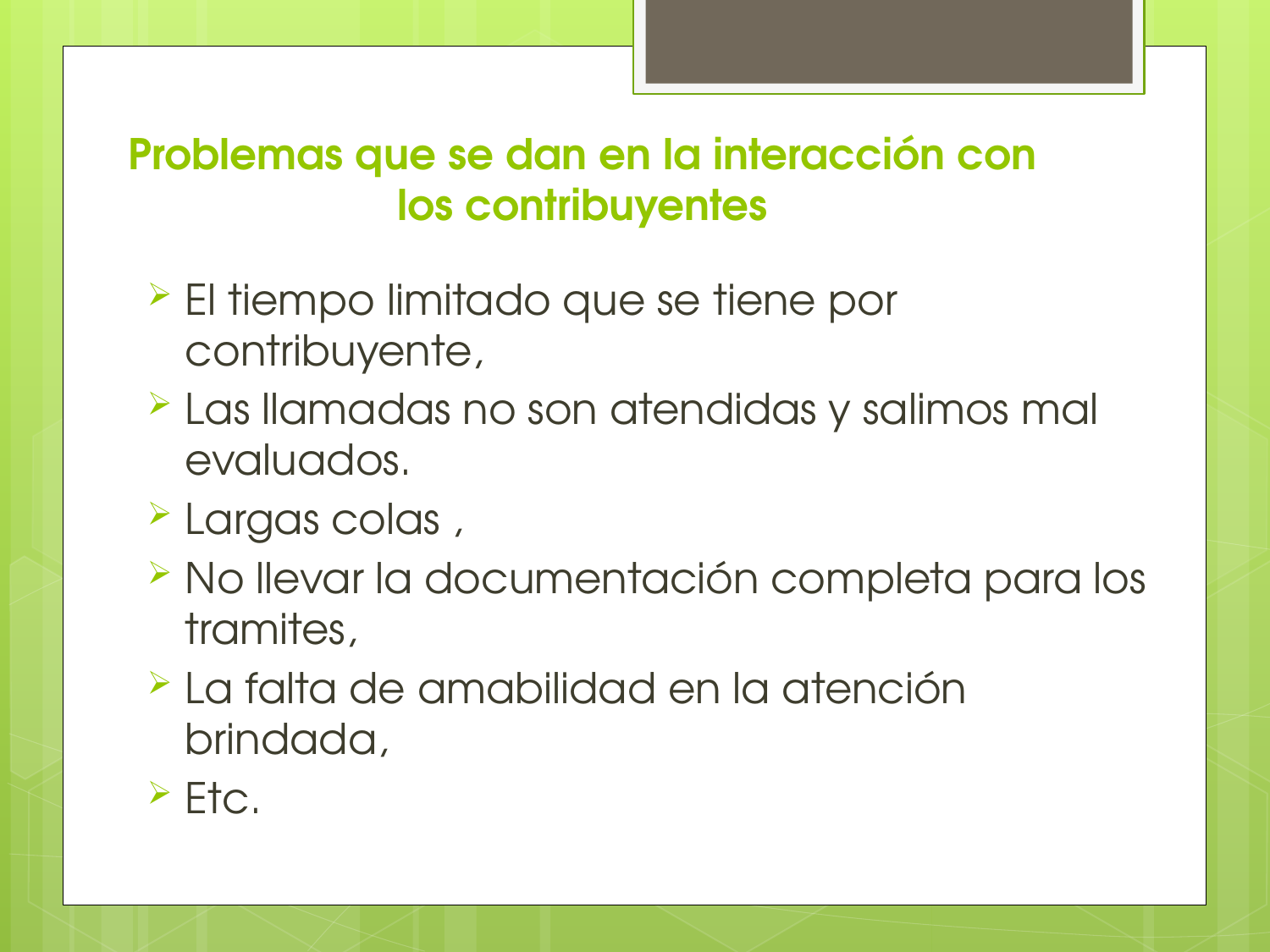

# Problemas que se dan en la interacción con los contribuyentes
El tiempo limitado que se tiene por contribuyente,
Las llamadas no son atendidas y salimos mal evaluados.
Largas colas ,
No llevar la documentación completa para los tramites,
La falta de amabilidad en la atención brindada,
Etc.